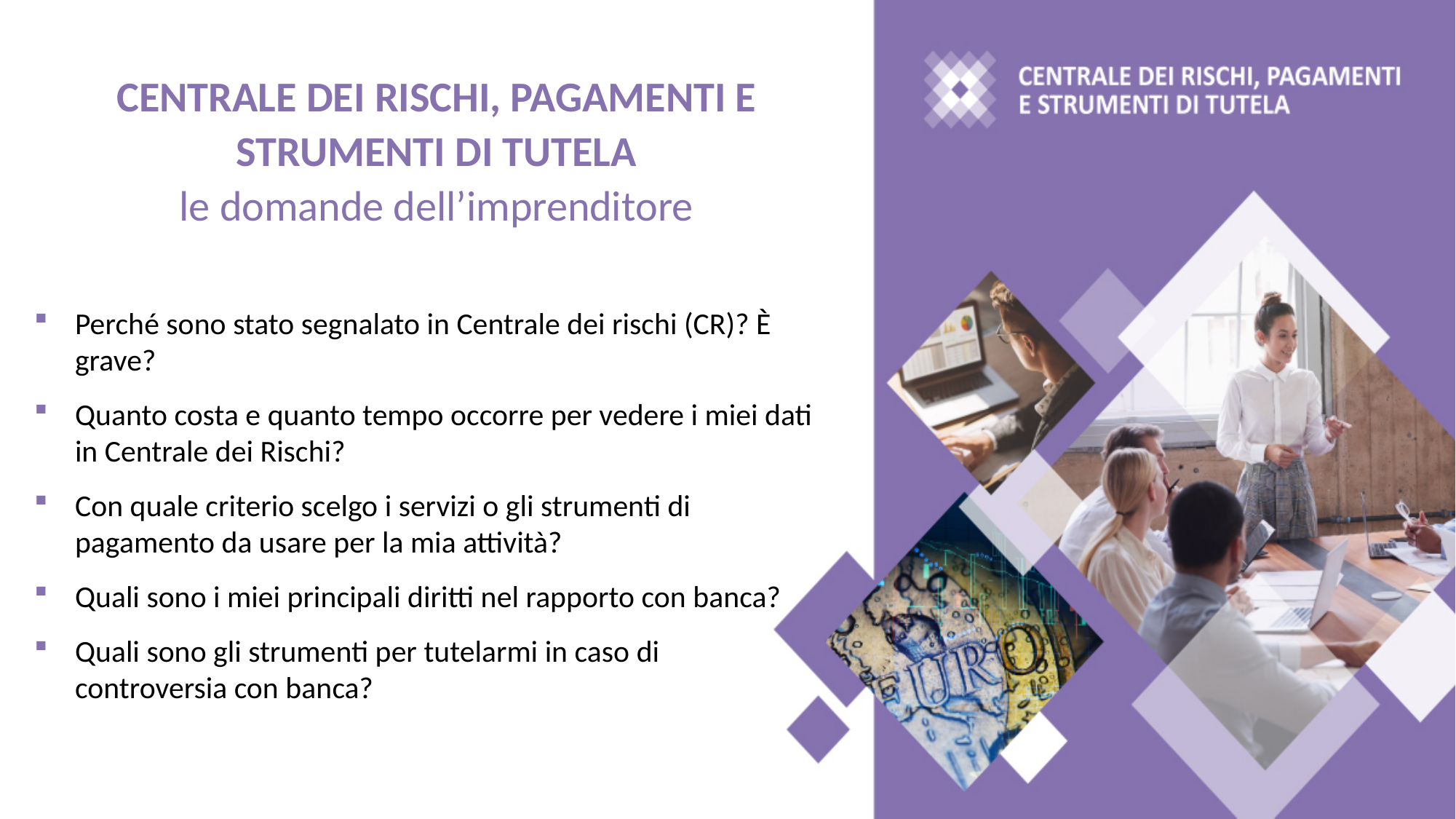

Leonardo Nafissi <l.nafissi@fcgconsulting.it>
CENTRALE DEI RISCHI, PAGAMENTI E STRUMENTI DI TUTELA
le domande dell’imprenditore
Perché sono stato segnalato in Centrale dei rischi (CR)? È grave?
Quanto costa e quanto tempo occorre per vedere i miei dati in Centrale dei Rischi?
Con quale criterio scelgo i servizi o gli strumenti di pagamento da usare per la mia attività?
Quali sono i miei principali diritti nel rapporto con banca?
Quali sono gli strumenti per tutelarmi in caso di controversia con banca?